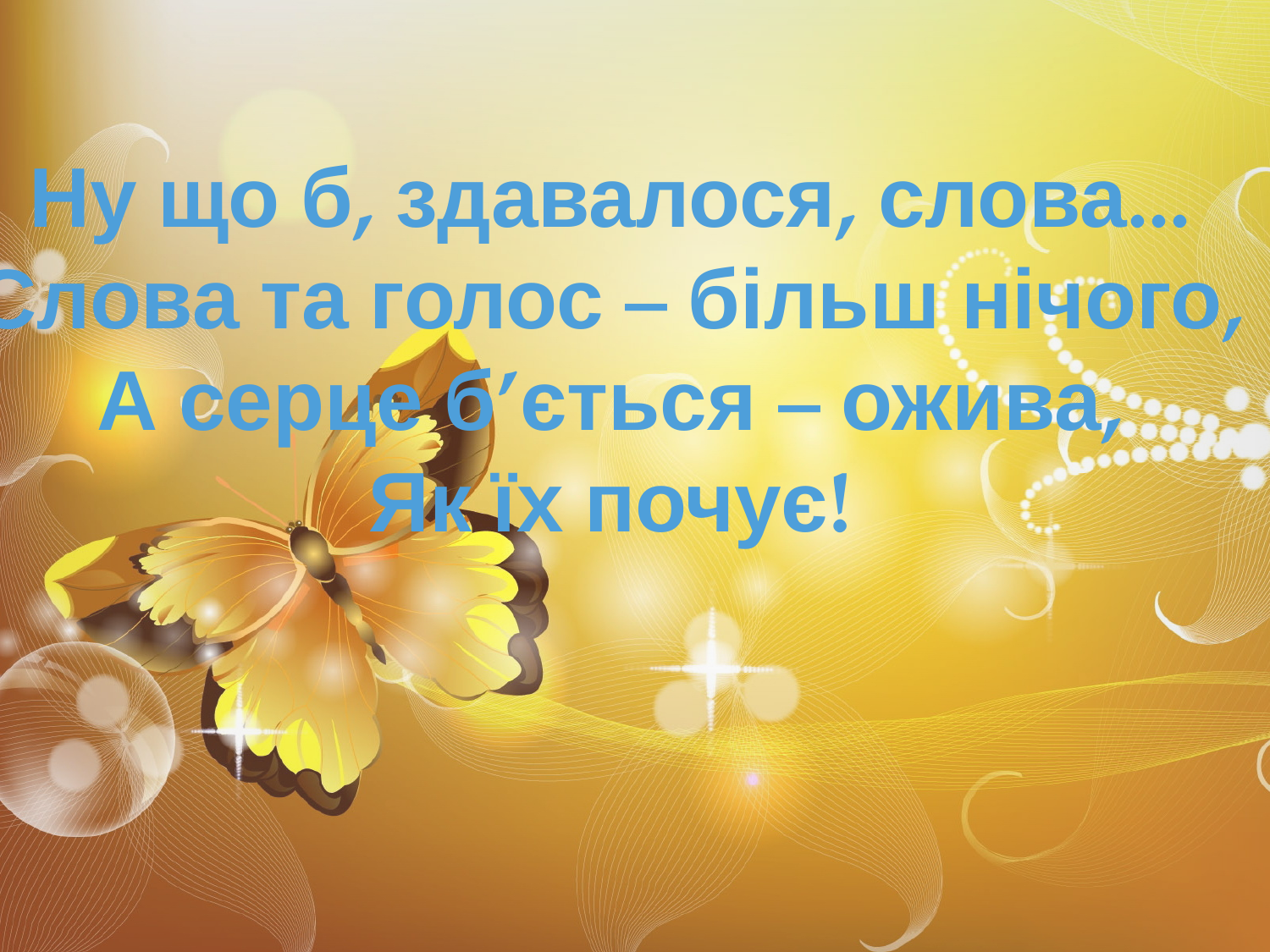

Ну що б, здавалося, слова...
Слова та голос – більш нічого,
А серце б’ється – ожива,
Як їх почує!